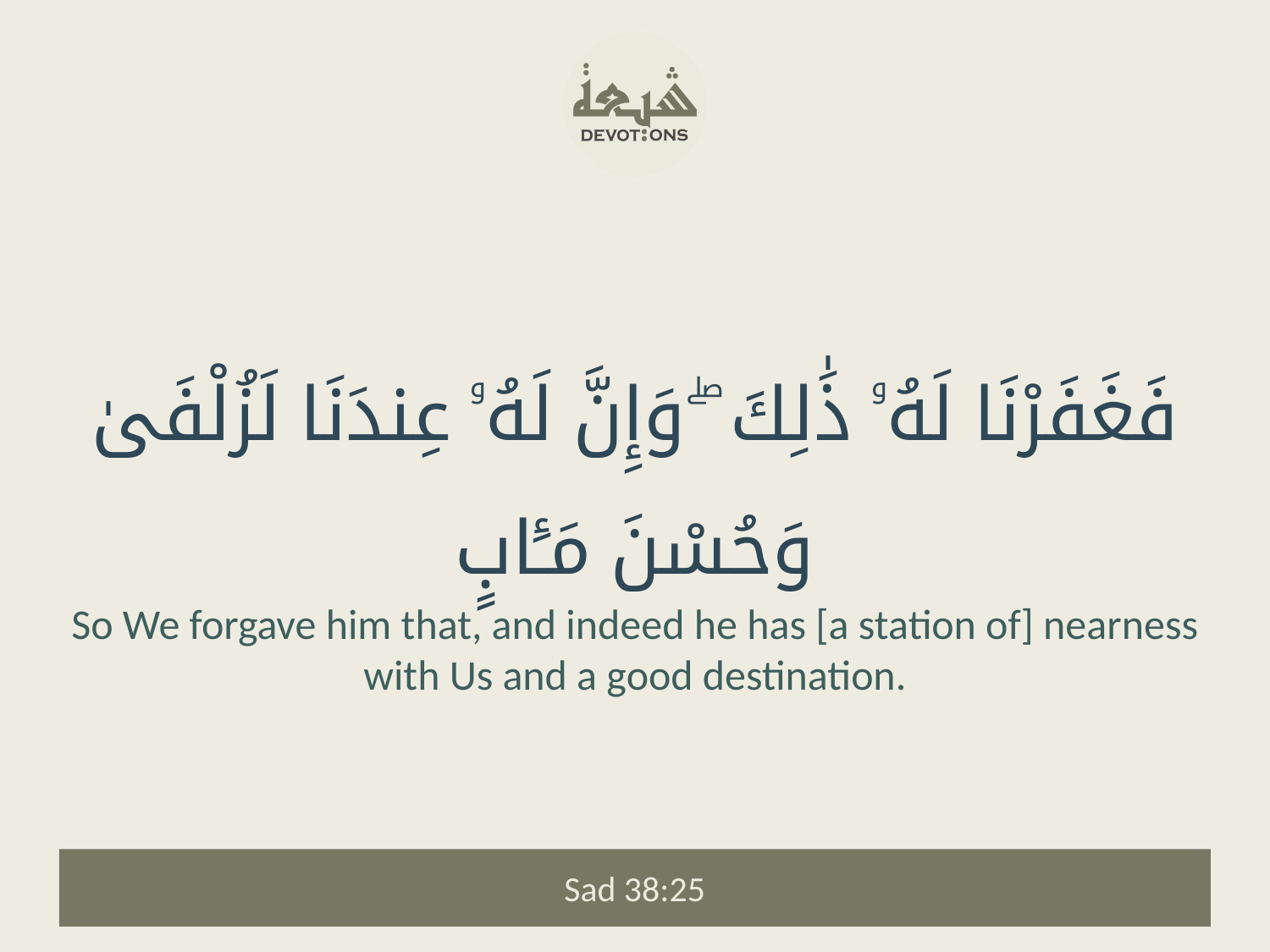

فَغَفَرْنَا لَهُۥ ذَٰلِكَ ۖ وَإِنَّ لَهُۥ عِندَنَا لَزُلْفَىٰ وَحُسْنَ مَـَٔابٍ
So We forgave him that, and indeed he has [a station of] nearness with Us and a good destination.
Sad 38:25